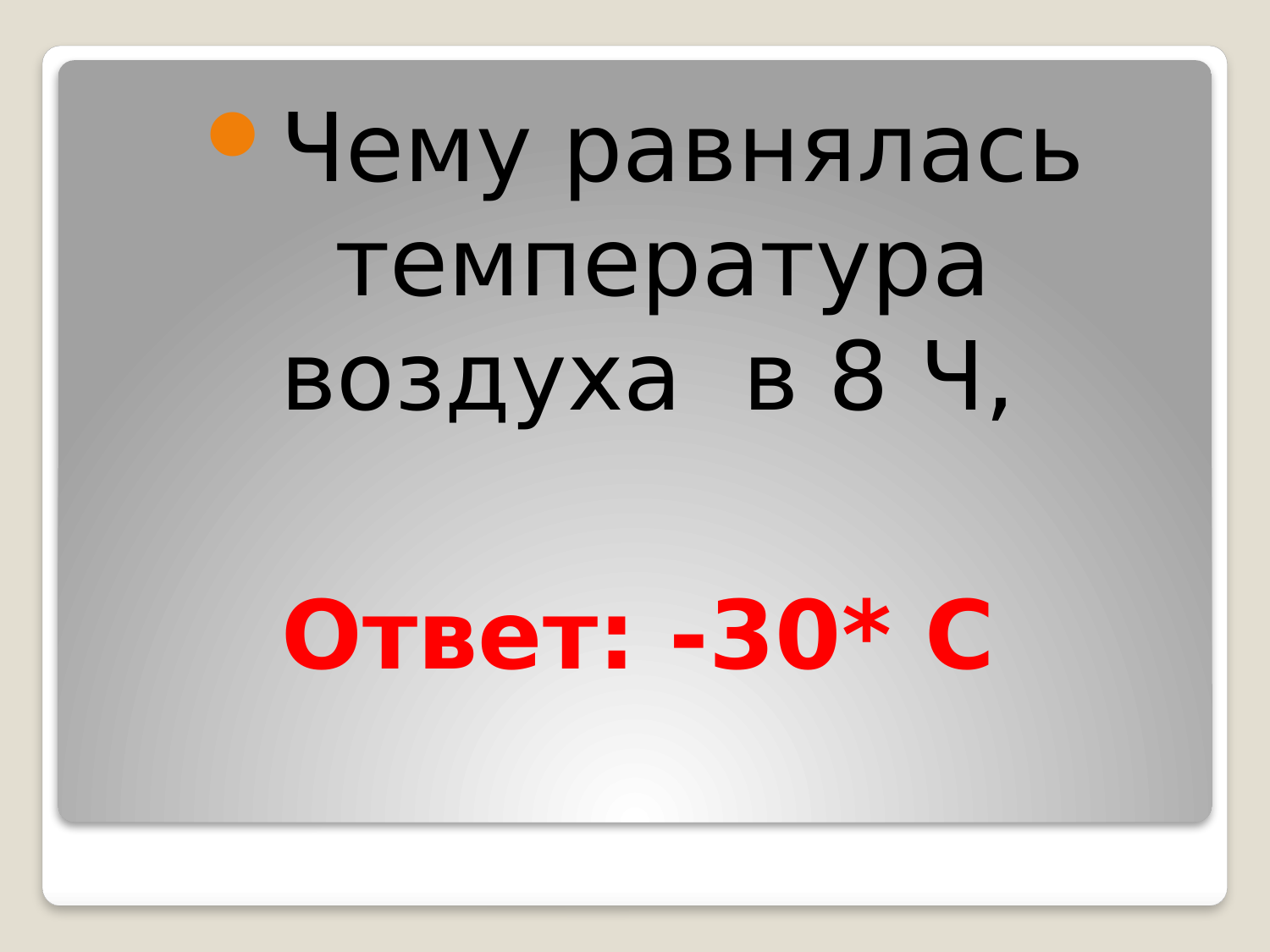

Чему равнялась температура воздуха  в 8 Ч,

# Ответ: -30* C